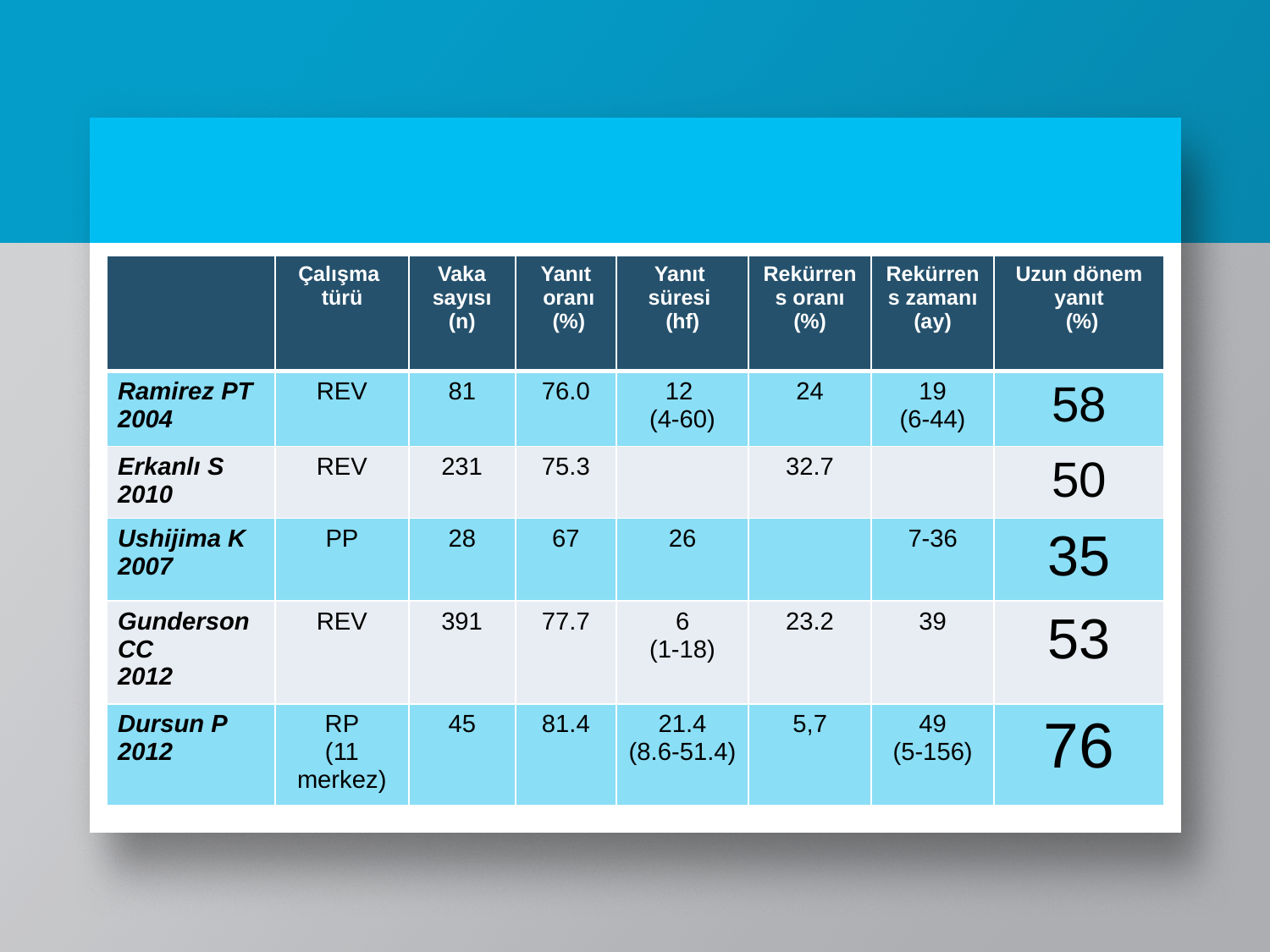

#
26
|  | Çalışma türü | Vaka sayısı (n) | Yanıt oranı (%) | Yanıt süresi (hf) | Rekürrens oranı (%) | Rekürrens zamanı (ay) | Uzun dönem yanıt (%) |
| --- | --- | --- | --- | --- | --- | --- | --- |
| Ramirez PT 2004 | REV | 81 | 76.0 | 12 (4-60) | 24 | 19 (6-44) | 58 |
| Erkanlı S 2010 | REV | 231 | 75.3 |  | 32.7 |  | 50 |
| Ushijima K 2007 | PP | 28 | 67 | 26 |  | 7-36 | 35 |
| Gunderson CC 2012 | REV | 391 | 77.7 | 6 (1-18) | 23.2 | 39 | 53 |
| Dursun P 2012 | RP (11 merkez) | 45 | 81.4 | 21.4 (8.6-51.4) | 5,7 | 49 (5-156) | 76 |